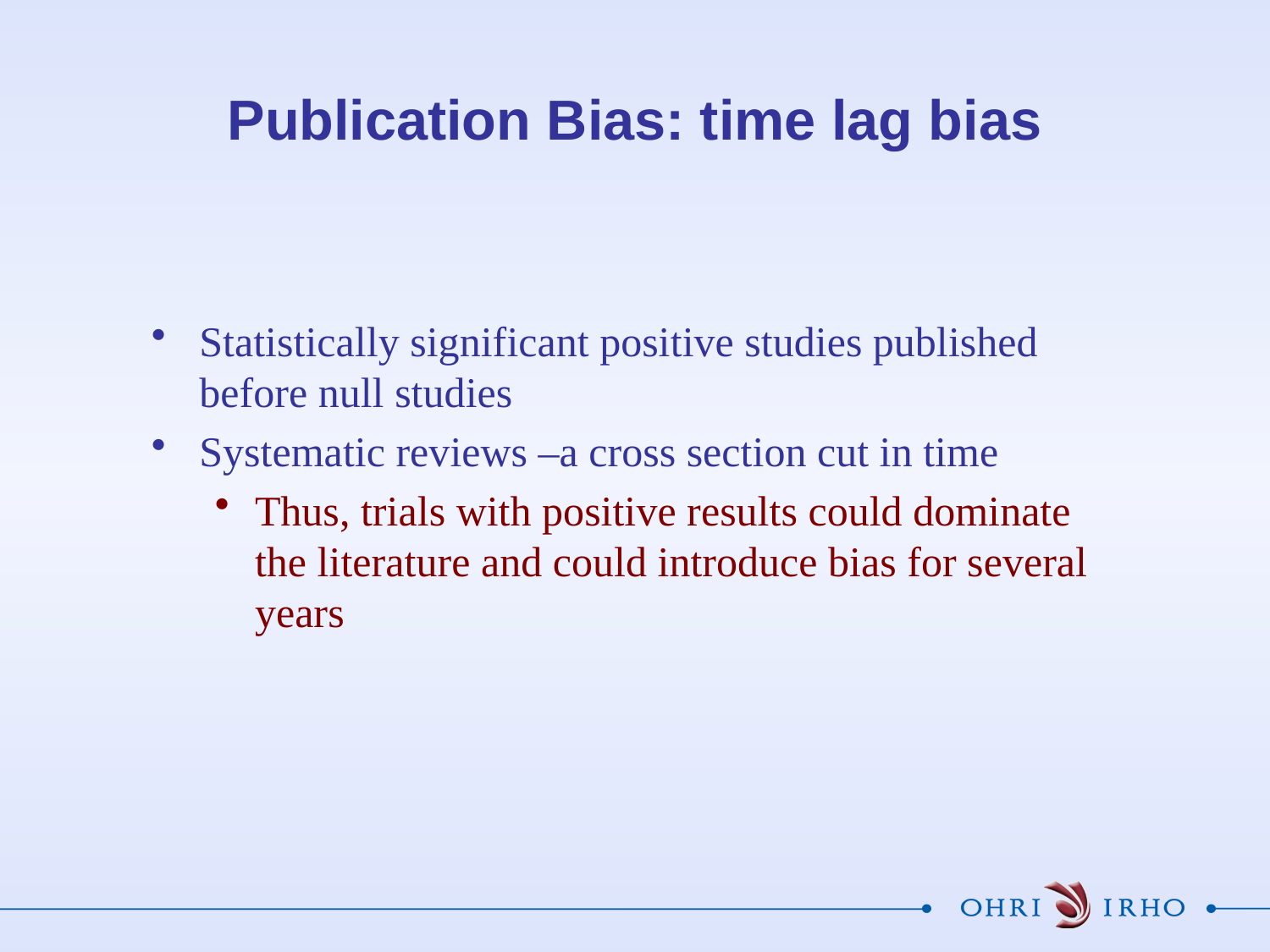

# Publication Bias: time lag bias

Statistically significant positive studies published before null studies
Systematic reviews –a cross section cut in time
Thus, trials with positive results could dominate the literature and could introduce bias for several years